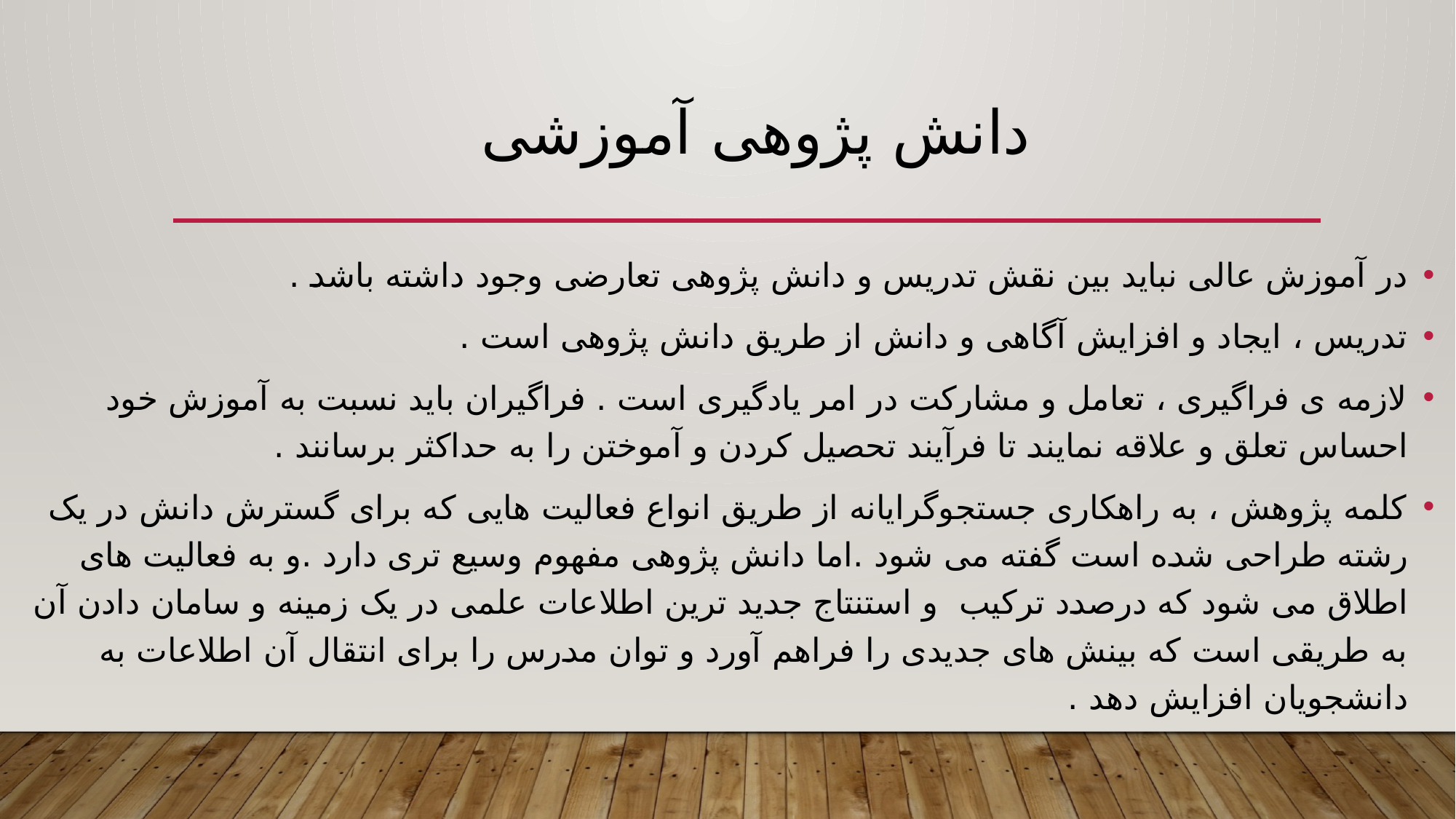

# دانش پژوهی آموزشی
در آموزش عالی نباید بین نقش تدریس و دانش پژوهی تعارضی وجود داشته باشد .
تدریس ، ایجاد و افزایش آگاهی و دانش از طریق دانش پژوهی است .
لازمه ی فراگیری ، تعامل و مشارکت در امر یادگیری است . فراگیران باید نسبت به آموزش خود احساس تعلق و علاقه نمایند تا فرآیند تحصیل کردن و آموختن را به حداکثر برسانند .
کلمه پژوهش ، به راهکاری جستجوگرایانه از طریق انواع فعالیت هایی که برای گسترش دانش در یک رشته طراحی شده است گفته می شود .اما دانش پژوهی مفهوم وسیع تری دارد .و به فعالیت های اطلاق می شود که درصدد ترکیب  و استنتاج جدید ترین اطلاعات علمی در یک زمینه و سامان دادن آن به طریقی است که بینش های جدیدی را فراهم آورد و توان مدرس را برای انتقال آن اطلاعات به دانشجویان افزایش دهد .